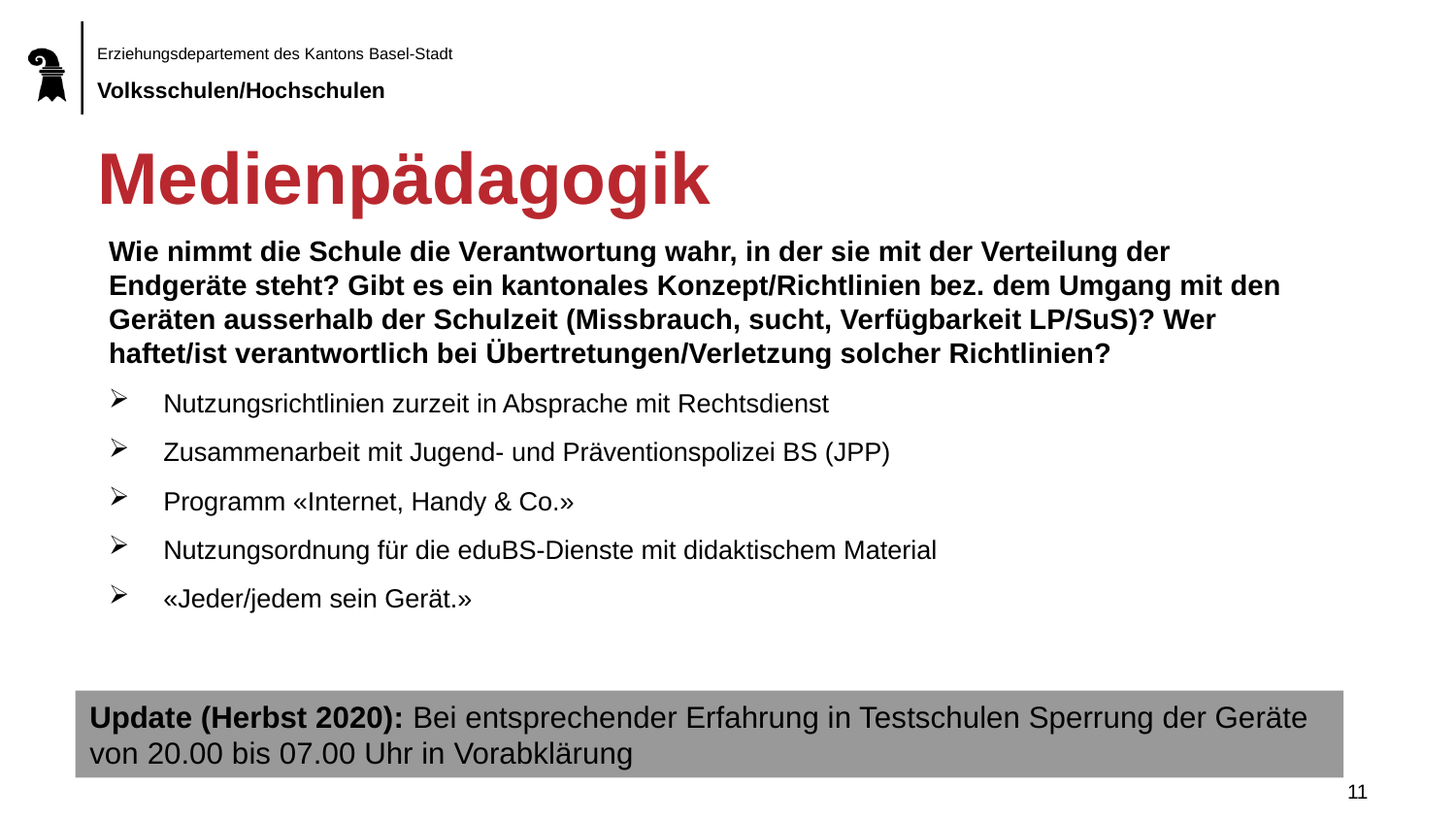

# Medienpädagogik
Wie nimmt die Schule die Verantwortung wahr, in der sie mit der Verteilung der Endgeräte steht? Gibt es ein kantonales Konzept/Richtlinien bez. dem Umgang mit den Geräten ausserhalb der Schulzeit (Missbrauch, sucht, Verfügbarkeit LP/SuS)? Wer haftet/ist verantwortlich bei Übertretungen/Verletzung solcher Richtlinien?
Nutzungsrichtlinien zurzeit in Absprache mit Rechtsdienst
Zusammenarbeit mit Jugend- und Präventionspolizei BS (JPP)
Programm «Internet, Handy & Co.»
Nutzungsordnung für die eduBS-Dienste mit didaktischem Material
«Jeder/jedem sein Gerät.»

Update (Herbst 2020): Bei entsprechender Erfahrung in Testschulen Sperrung der Geräte von 20.00 bis 07.00 Uhr in Vorabklärung
11